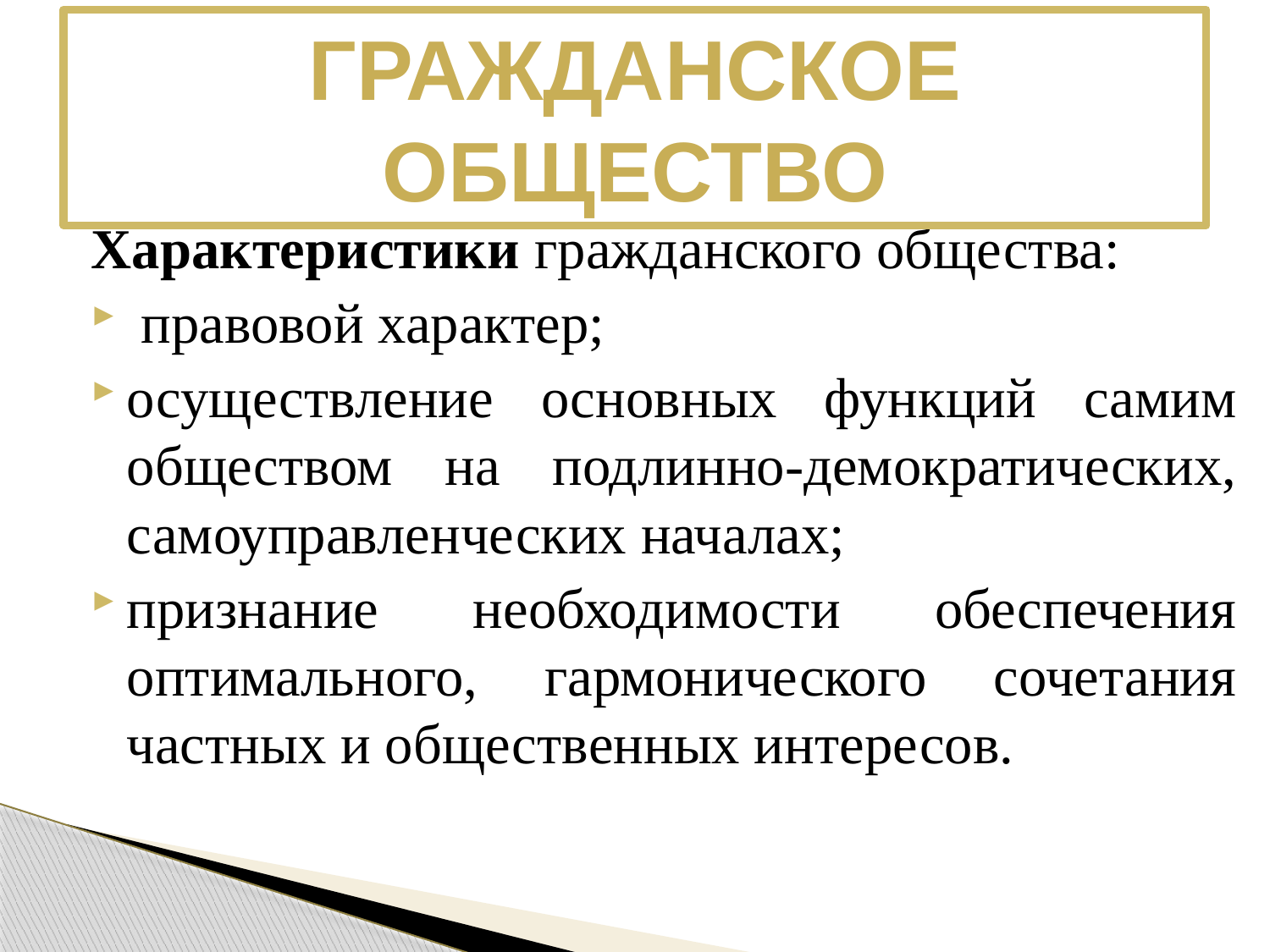

# Гражданское общество
Характеристики гражданского общества:
 правовой характер;
осуществление основных функций самим обществом на подлинно-демократических, самоуправленческих началах;
признание необходимости обеспечения оптимального, гармонического сочетания частных и общественных интересов.